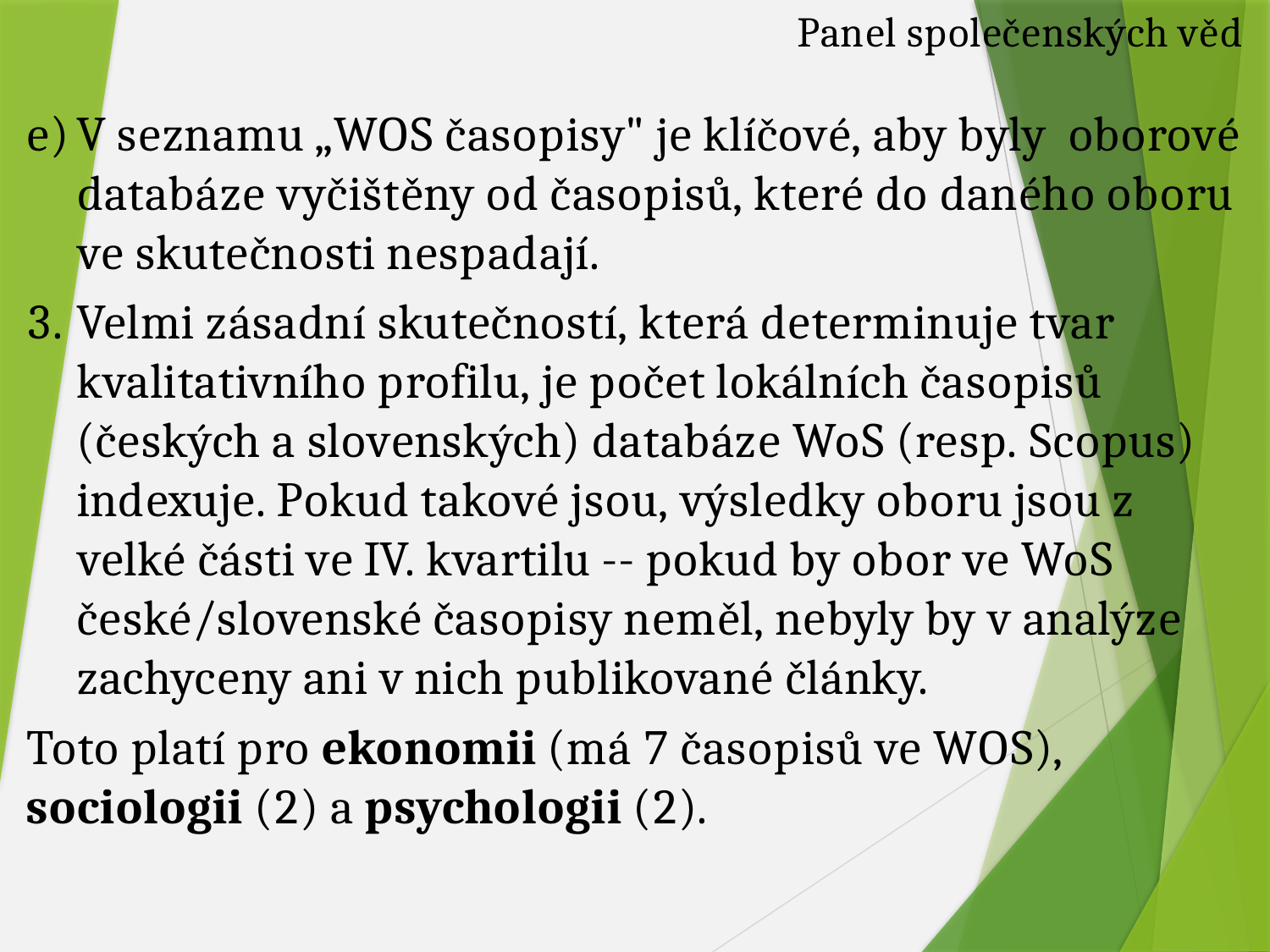

Panel společenských věd
V seznamu „WOS časopisy" je klíčové, aby byly  oborové databáze vyčištěny od časopisů, které do daného oboru ve skutečnosti nespadají.
Velmi zásadní skutečností, která determinuje tvar kvalitativního profilu, je počet lokálních časopisů (českých a slovenských) databáze WoS (resp. Scopus) indexuje. Pokud takové jsou, výsledky oboru jsou z velké části ve IV. kvartilu -- pokud by obor ve WoS  české/slovenské časopisy neměl, nebyly by v analýze zachyceny ani v nich publikované články.
Toto platí pro ekonomii (má 7 časopisů ve WOS), sociologii (2) a psychologii (2).